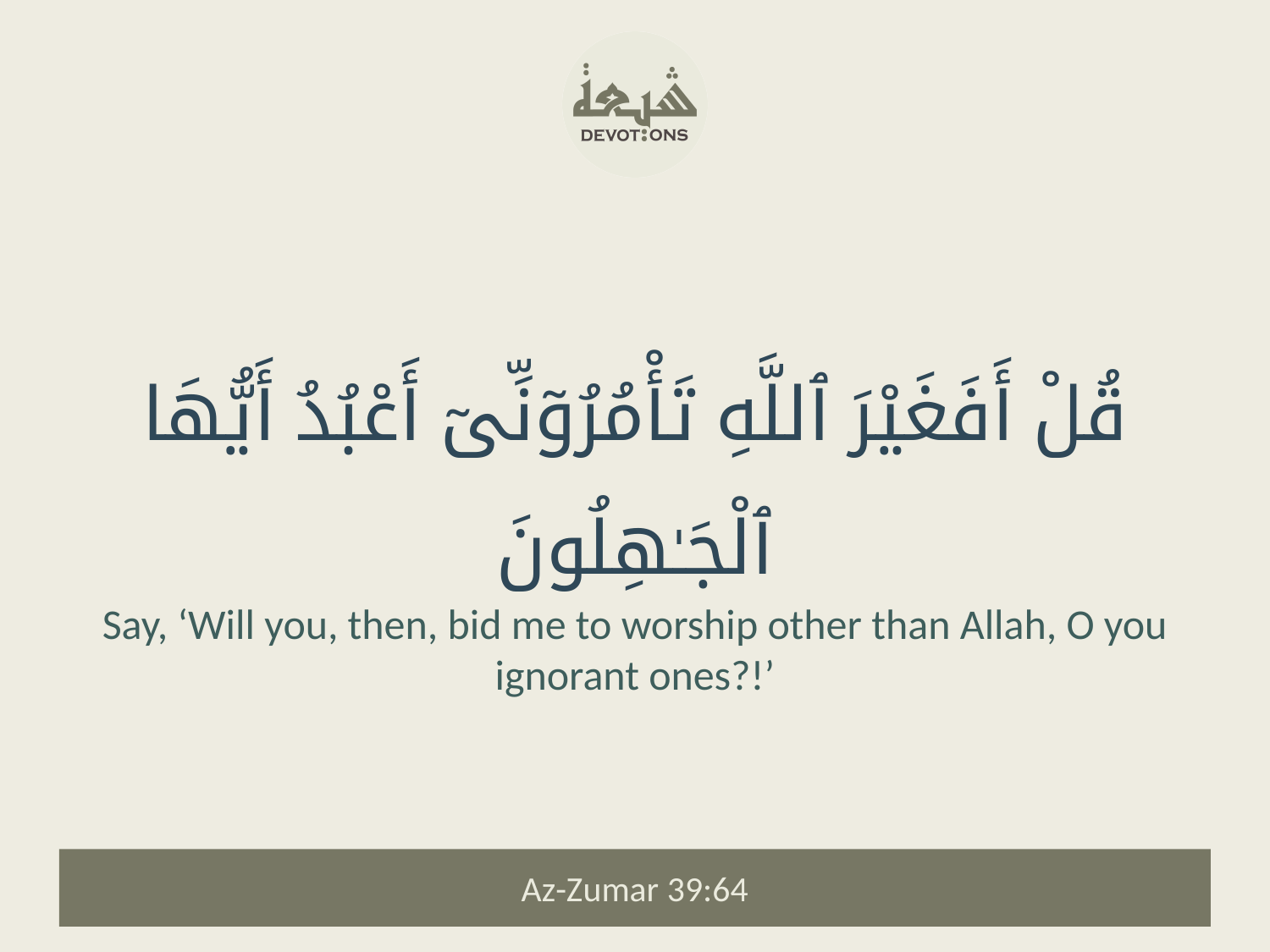

قُلْ أَفَغَيْرَ ٱللَّهِ تَأْمُرُوٓنِّىٓ أَعْبُدُ أَيُّهَا ٱلْجَـٰهِلُونَ
Say, ‘Will you, then, bid me to worship other than Allah, O you ignorant ones?!’
Az-Zumar 39:64